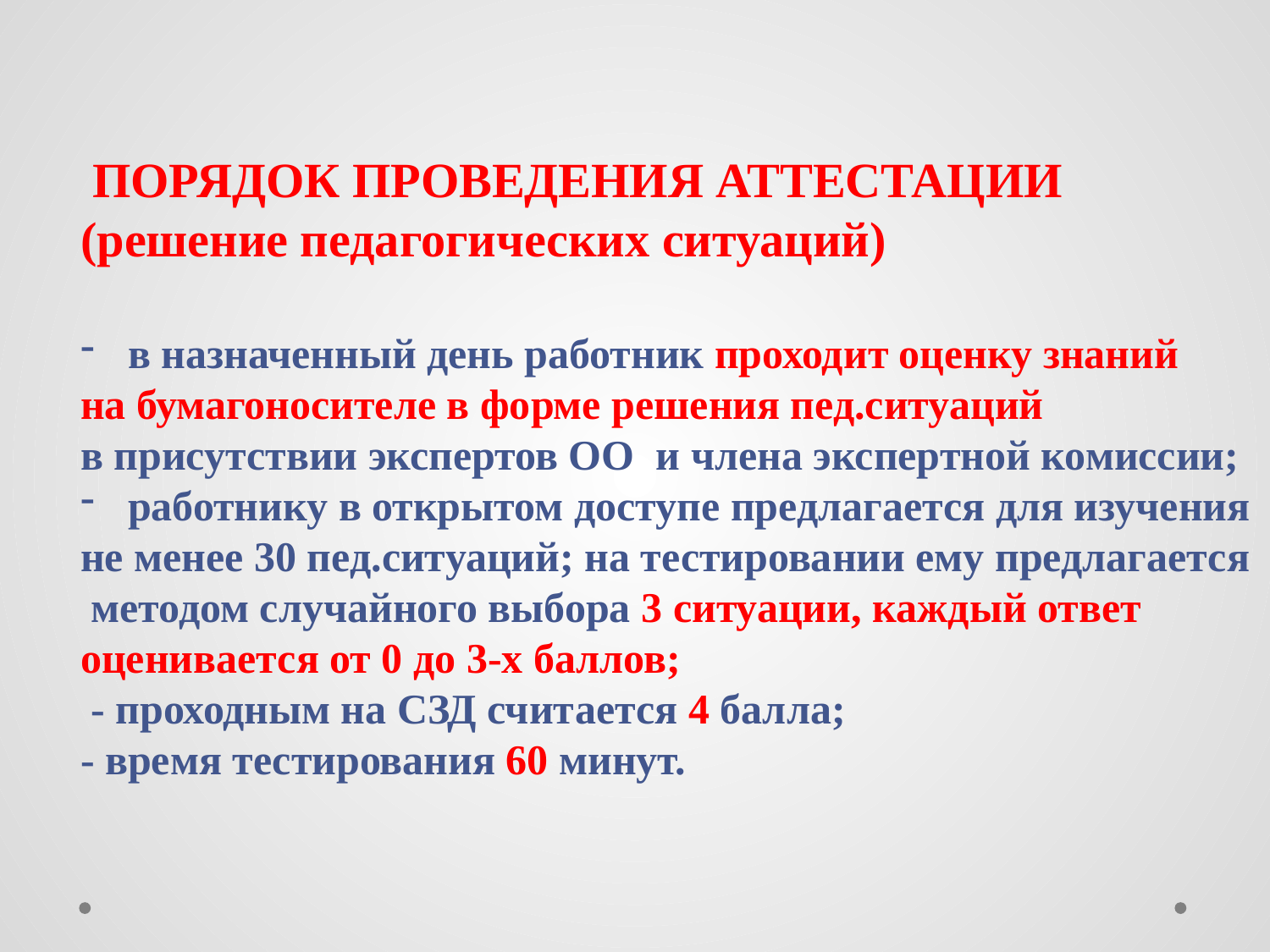

ПОРЯДОК ПРОВЕДЕНИЯ АТТЕСТАЦИИ
(решение педагогических ситуаций)

в назначенный день работник проходит оценку знаний
на бумагоносителе в форме решения пед.ситуаций
в присутствии экспертов ОО  и члена экспертной комиссии;
работнику в открытом доступе предлагается для изучения
не менее 30 пед.ситуаций; на тестировании ему предлагается
 методом случайного выбора 3 ситуации, каждый ответ
оценивается от 0 до 3-х баллов;
 - проходным на СЗД считается 4 балла;
- время тестирования 60 минут.